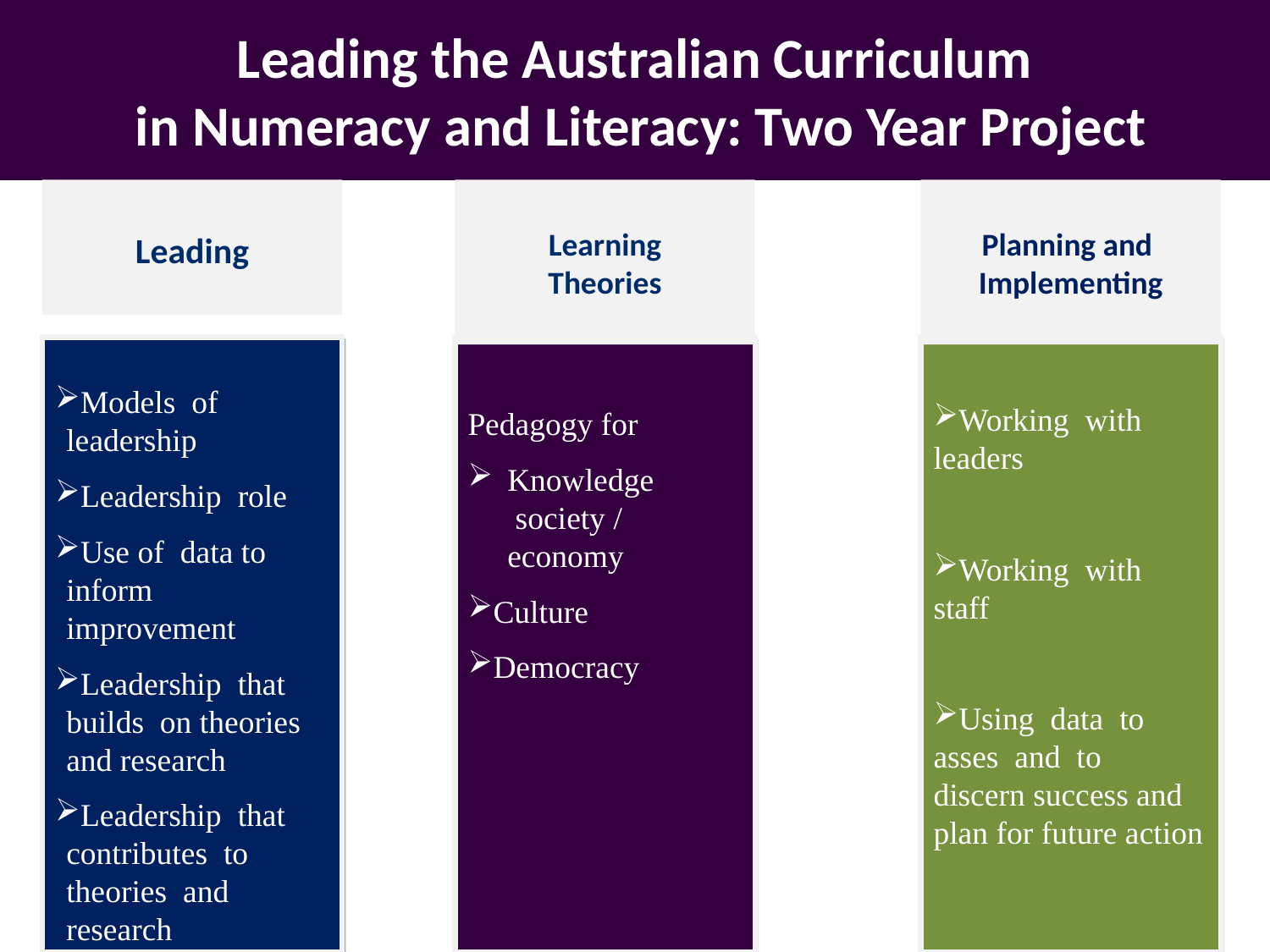

# Leading the Australian Curriculum in Numeracy and Literacy: Two Year Project

Learning
Theories

Leading

Planning and  Implementing

Models  of  leadership
Leadership  role
Use of  data to  inform  improvement
Leadership  that  builds  on theories  and research
Leadership  that  contributes  to  theories  and  research

Pedagogy for
Knowledge  society / economy
Culture
Democracy

Working  with leaders

Working  with  staff

Using  data  to asses  and  to  discern success and  plan for future action